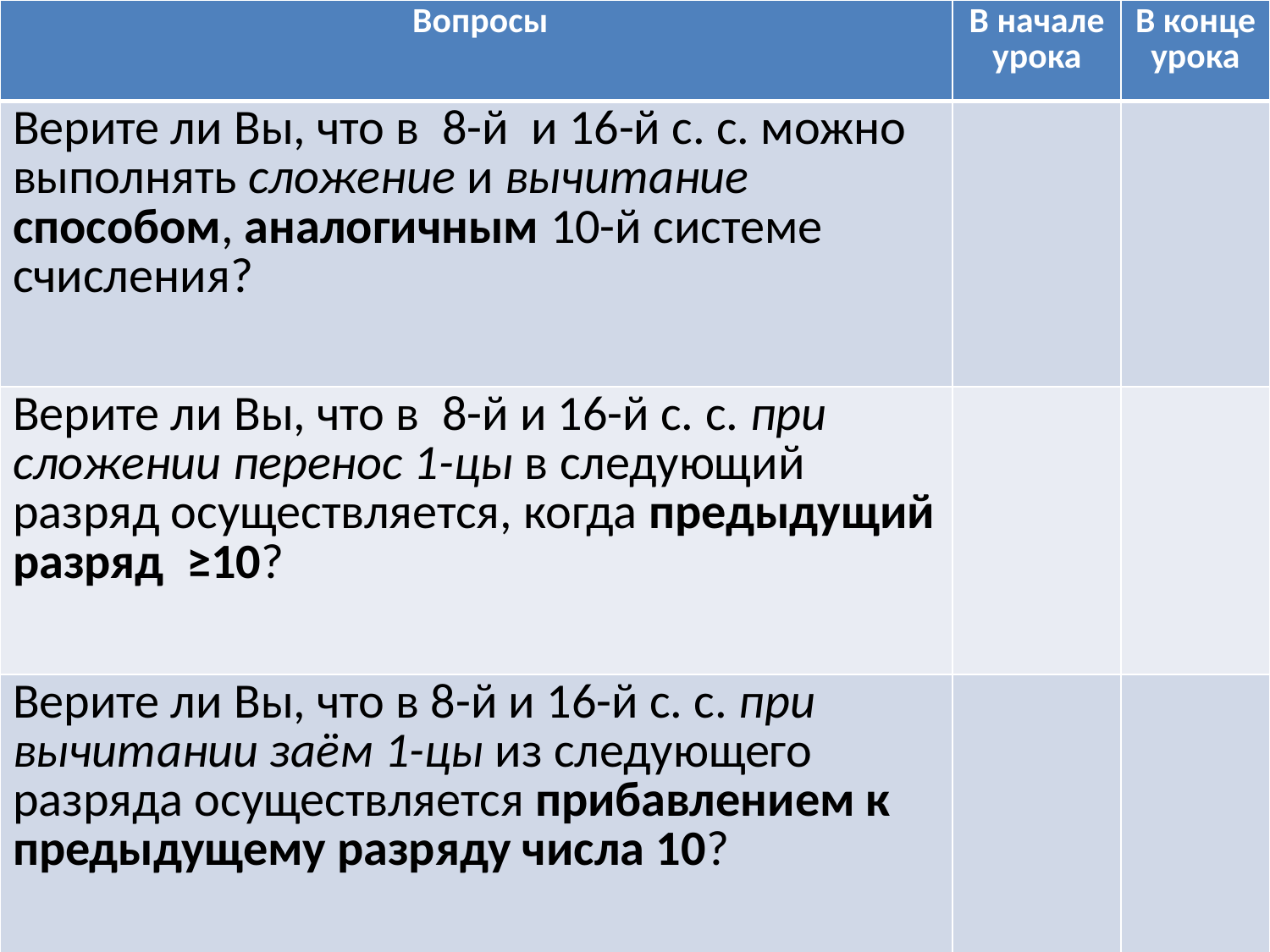

| Вопросы | В начале урока | В конце урока |
| --- | --- | --- |
| Верите ли Вы, что в 8-й и 16-й с. с. можно выполнять сложение и вычитание способом, аналогичным 10-й системе счисления? |  |  |
| Верите ли Вы, что в 8-й и 16-й с. с. при сложении перенос 1-цы в следующий разряд осуществляется, когда предыдущий разряд ≥10? |  |  |
| Верите ли Вы, что в 8-й и 16-й с. с. при вычитании заём 1-цы из следующего разряда осуществляется прибавлением к предыдущему разряду числа 10? |  |  |